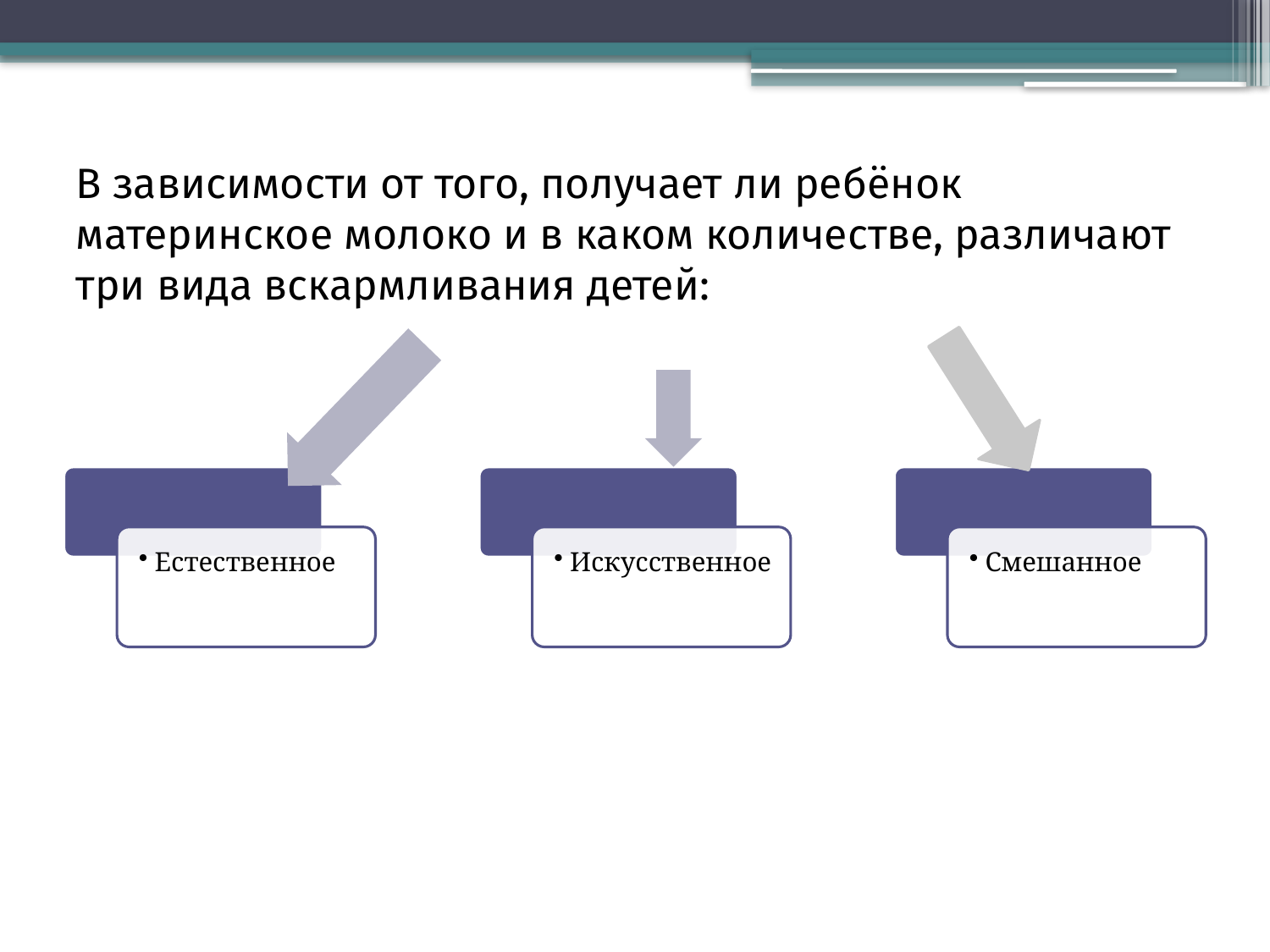

# В зависимости от того, получает ли ребёнок материнское молоко и в каком количестве, различают три вида вскармливания детей:

Естественное

Искусственное

Смешанное